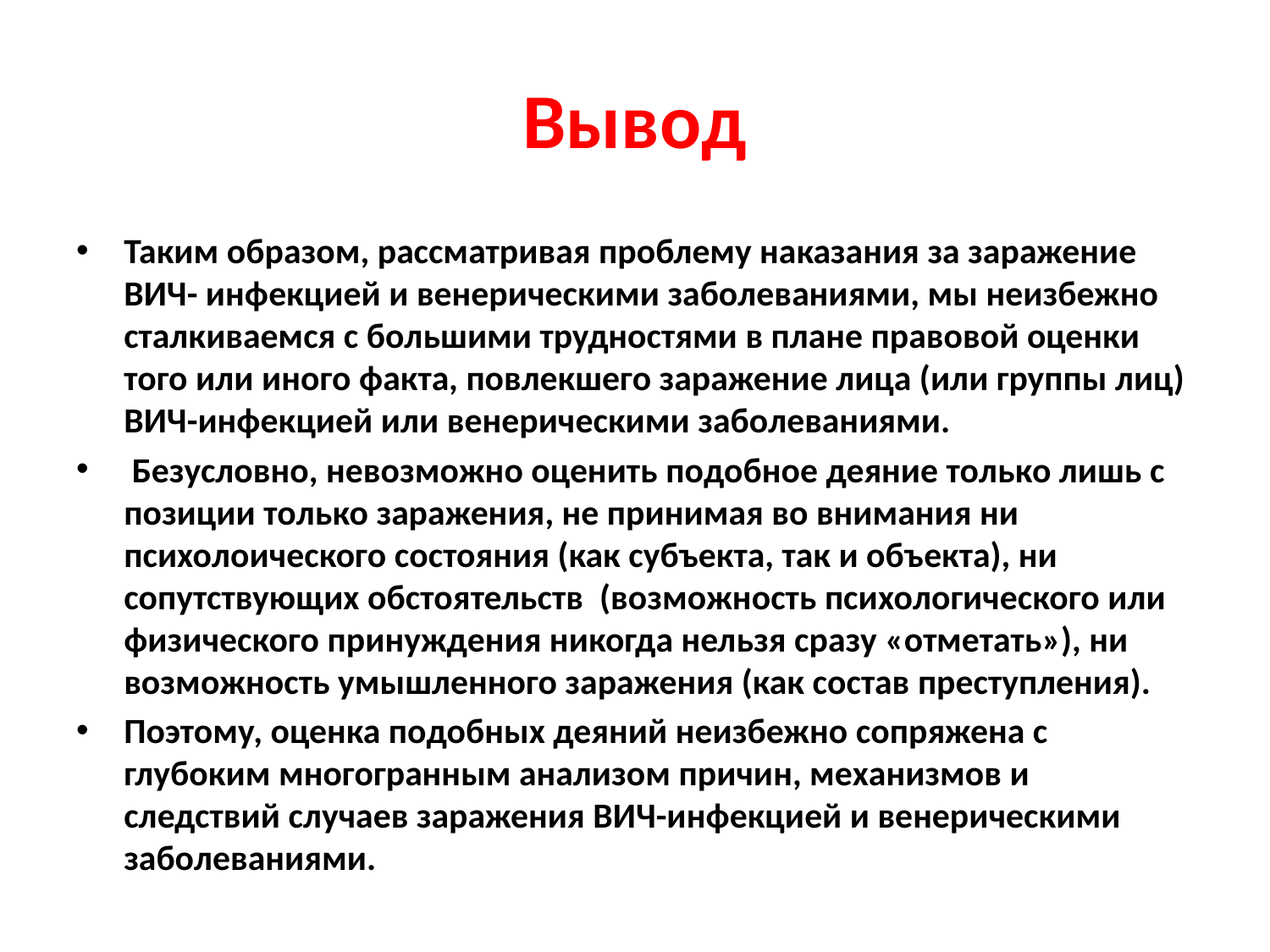

# Вывод
Таким образом, рассматривая проблему наказания за заражение ВИЧ- инфекцией и венерическими заболеваниями, мы неизбежно сталкиваемся с большими трудностями в плане правовой оценки того или иного факта, повлекшего заражение лица (или группы лиц) ВИЧ-инфекцией или венерическими заболеваниями.
 Безусловно, невозможно оценить подобное деяние только лишь с позиции только заражения, не принимая во внимания ни психолоического состояния (как субъекта, так и объекта), ни сопутствующих обстоятельств  (возможность психологического или физического принуждения никогда нельзя сразу «отметать»), ни возможность умышленного заражения (как состав преступления).
Поэтому, оценка подобных деяний неизбежно сопряжена с глубоким многогранным анализом причин, механизмов и следствий случаев заражения ВИЧ-инфекцией и венерическими заболеваниями.